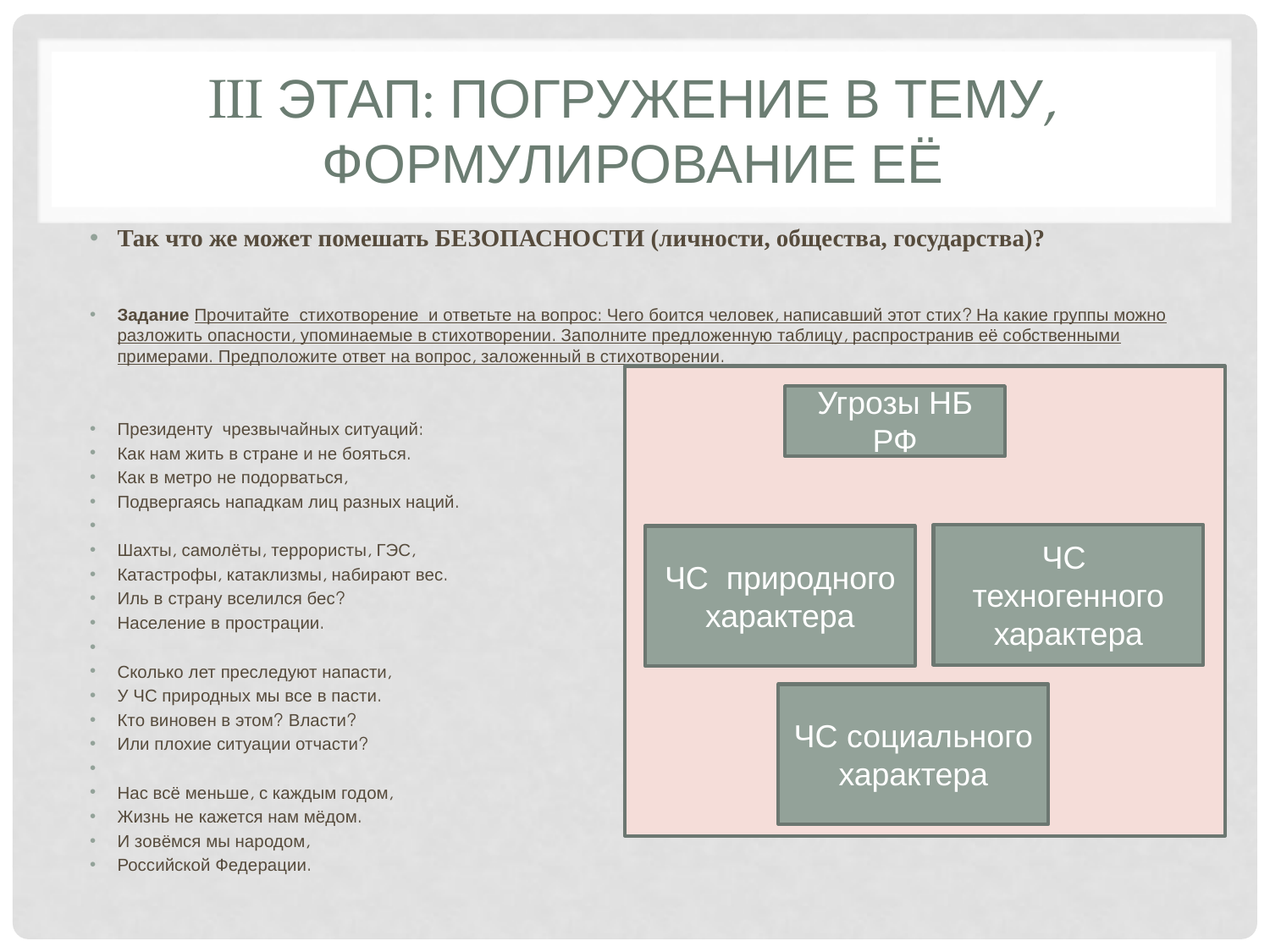

# Iii этап: погружение в тему, формулирование её
Так что же может помешать БЕЗОПАСНОСТИ (личности, общества, государства)?

Задание Прочитайте  стихотворение  и ответьте на вопрос: Чего боится человек, написавший этот стих? На какие группы можно разложить опасности, упоминаемые в стихотворении. Заполните предложенную таблицу, распространив её собственными примерами. Предположите ответ на вопрос, заложенный в стихотворении.

Президенту  чрезвычайных ситуаций:
Как нам жить в стране и не бояться.
Как в метро не подорваться,
Подвергаясь нападкам лиц разных наций.

Шахты, самолёты, террористы, ГЭС,
Катастрофы, катаклизмы, набирают вес.
Иль в страну вселился бес?
Население в прострации.

Сколько лет преследуют напасти,
У ЧС природных мы все в пасти.
Кто виновен в этом? Власти?
Или плохие ситуации отчасти?

Нас всё меньше, с каждым годом,
Жизнь не кажется нам мёдом.
И зовёмся мы народом,
Российской Федерации.

Угрозы НБ РФ
ЧС  техногенного характера
ЧС  природного характера
ЧС социального характера